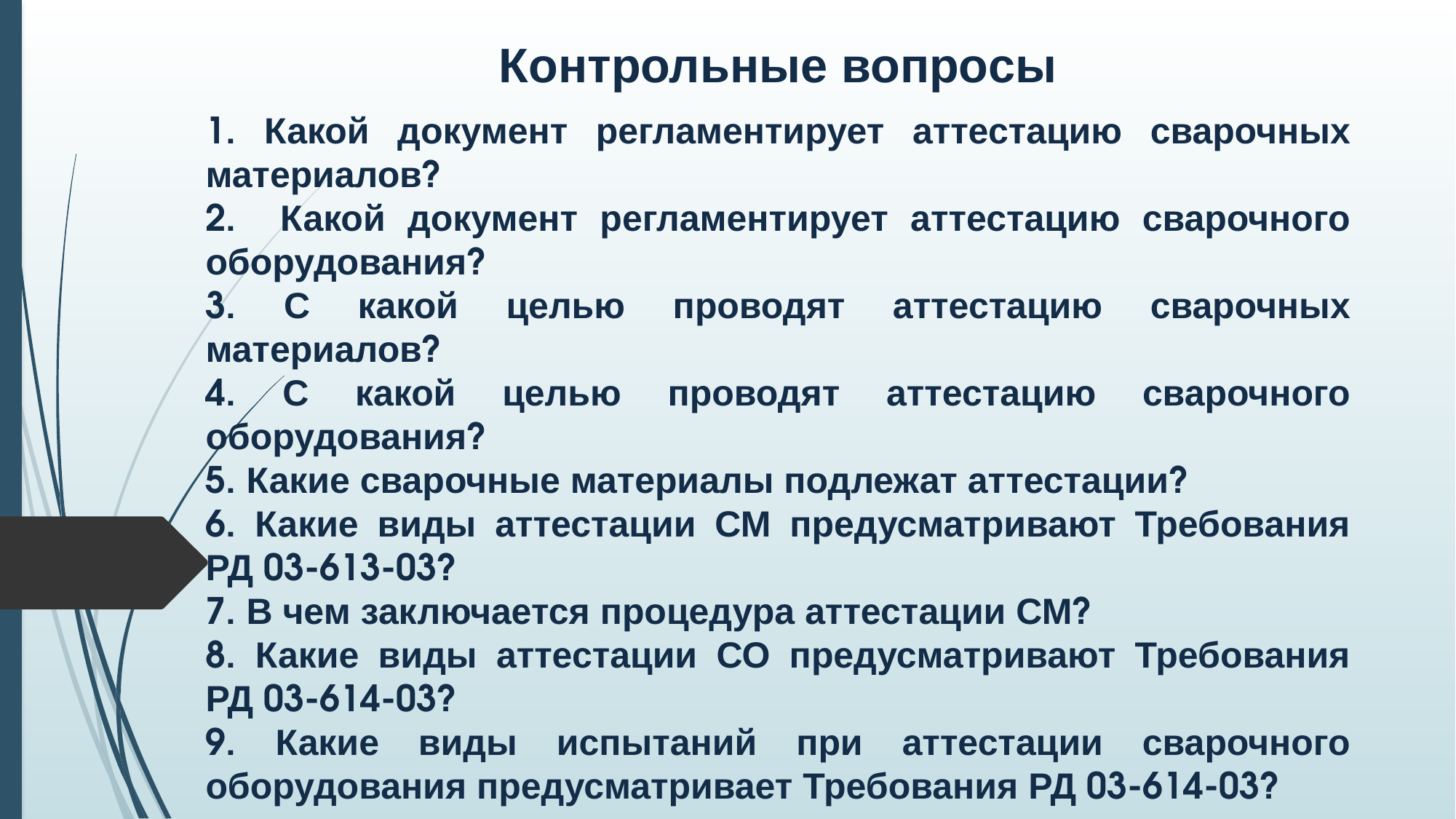

Контрольные вопросы
1. Какой документ регламентирует аттестацию сварочных материалов?
2.  Какой документ регламентирует аттестацию сварочного оборудования?
3. С какой целью проводят аттестацию сварочных материалов?
4. С какой целью проводят аттестацию сварочного оборудования?
5. Какие сварочные материалы подлежат аттестации?
6. Какие виды аттестации СМ предусматривают Требования РД 03-613-03?
7. В чем заключается процедура аттестации СМ?
8. Какие виды аттестации СО предусматривают Требования РД 03-614-03?
9. Какие виды испытаний при аттестации сварочного оборудования предусматривает Требования РД 03-614-03?